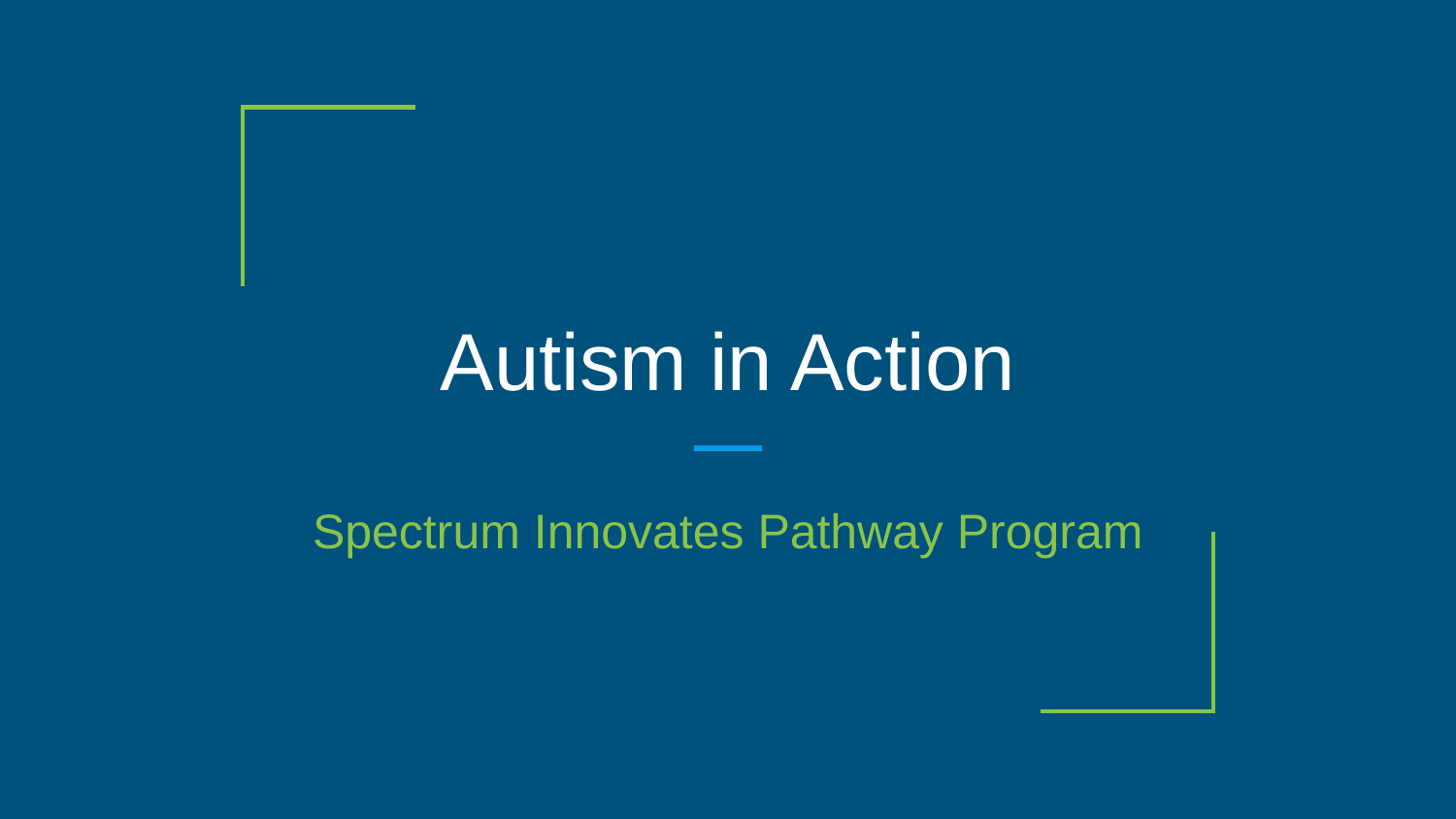

# Autism in Action
Spectrum Innovates Pathway Program